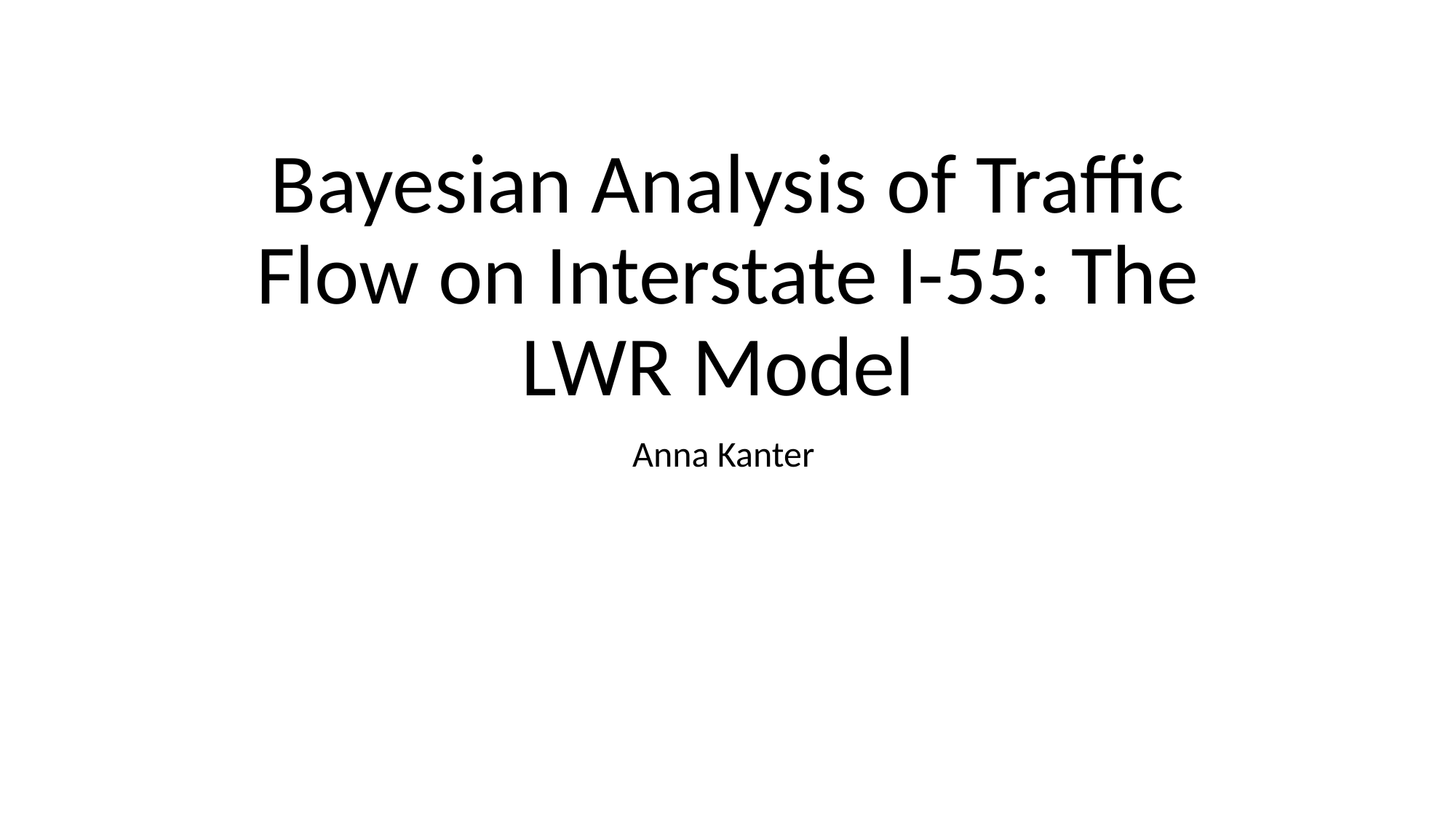

# Bayesian Analysis of Traffic Flow on Interstate I-55: The LWR Model
Anna Kanter